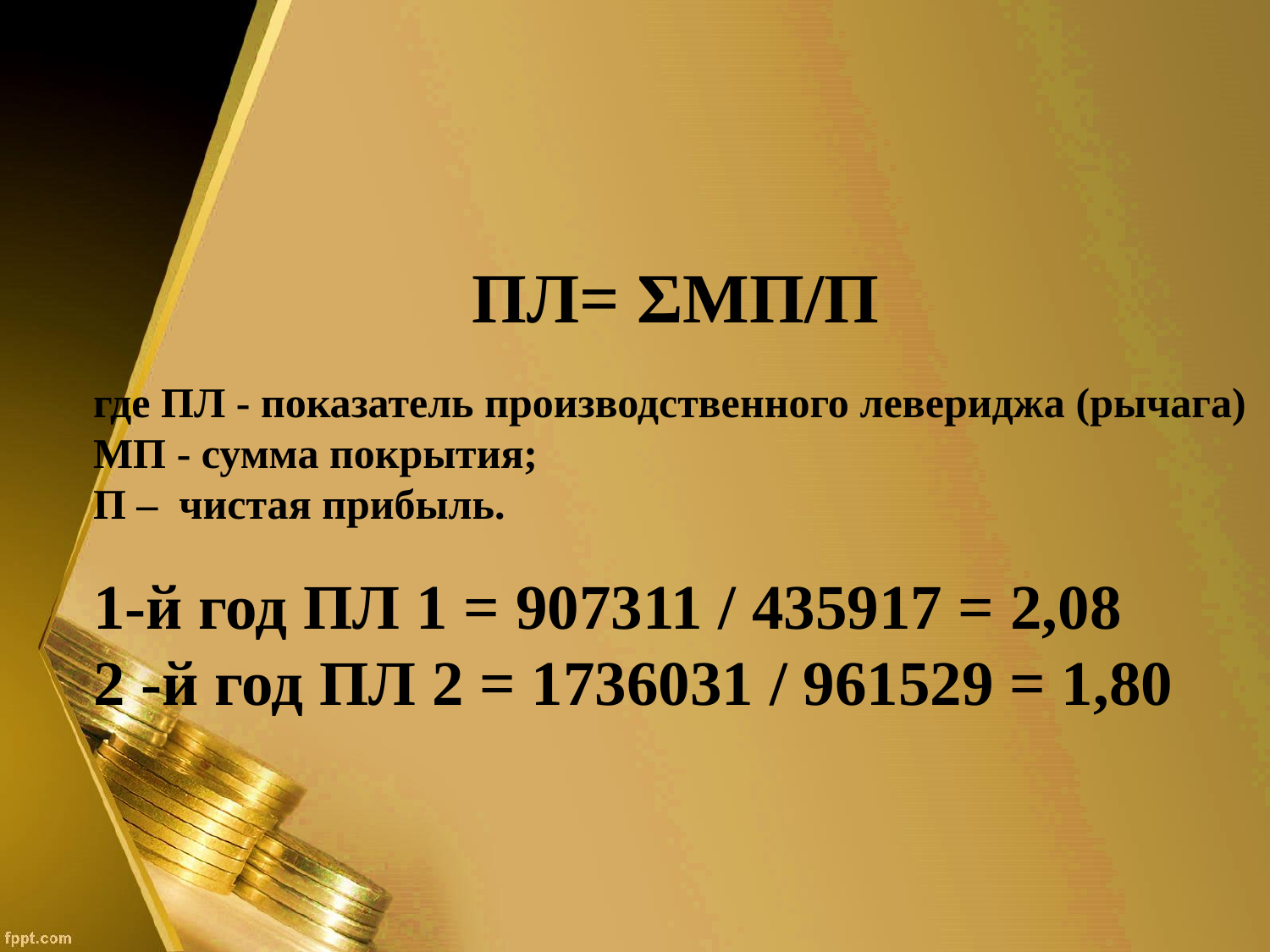

ПЛ= ΣМП/П

где ПЛ - показатель производственного левериджа (рычага)
МП - сумма покрытия;
П –  чистая прибыль.

1-й год ПЛ 1 = 907311 / 435917 = 2,08
2 -й год ПЛ 2 = 1736031 / 961529 = 1,80